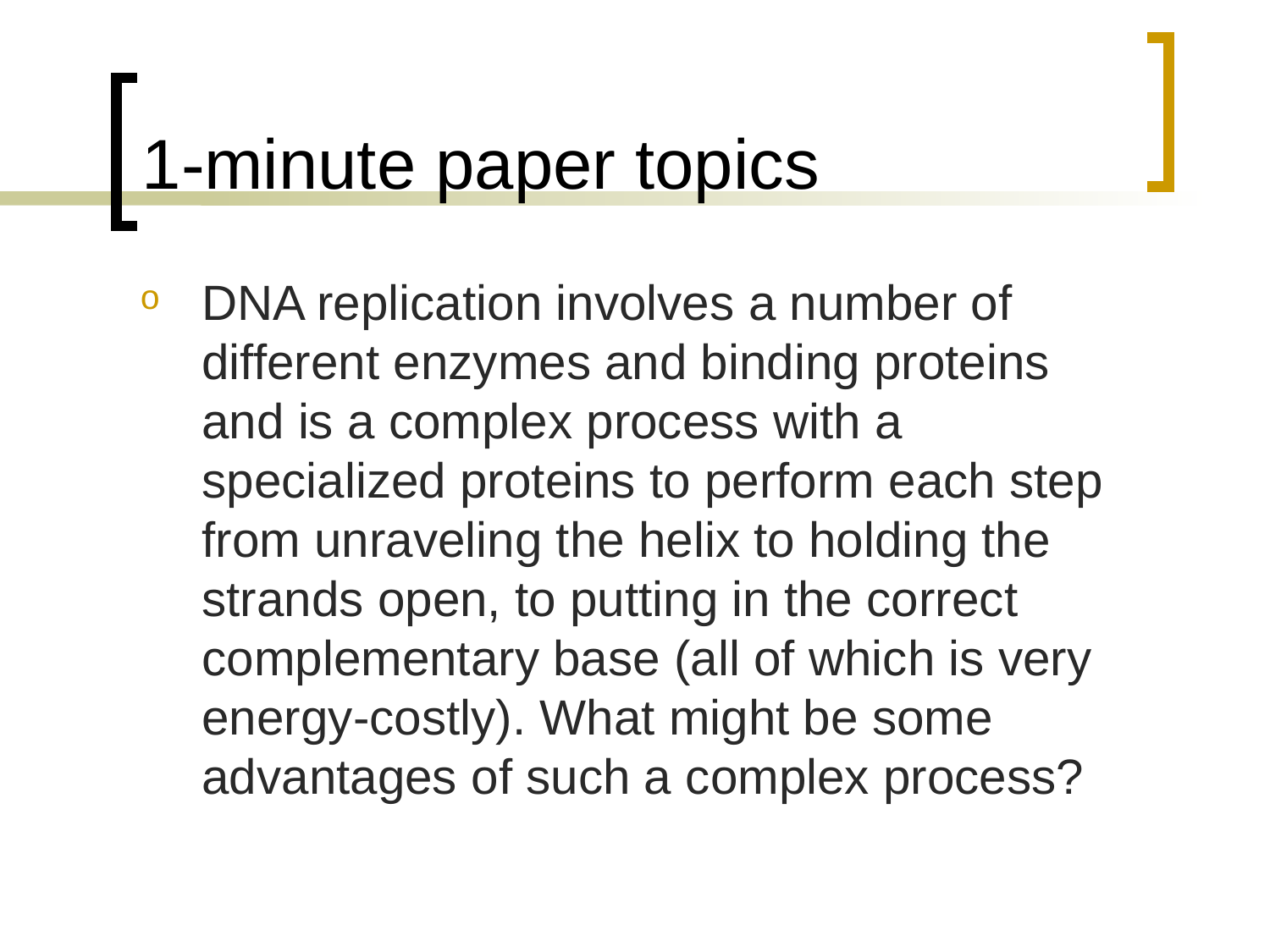

# 1-minute paper topics
DNA replication involves a number of different enzymes and binding proteins and is a complex process with a specialized proteins to perform each step from unraveling the helix to holding the strands open, to putting in the correct complementary base (all of which is very energy-costly). What might be some advantages of such a complex process?